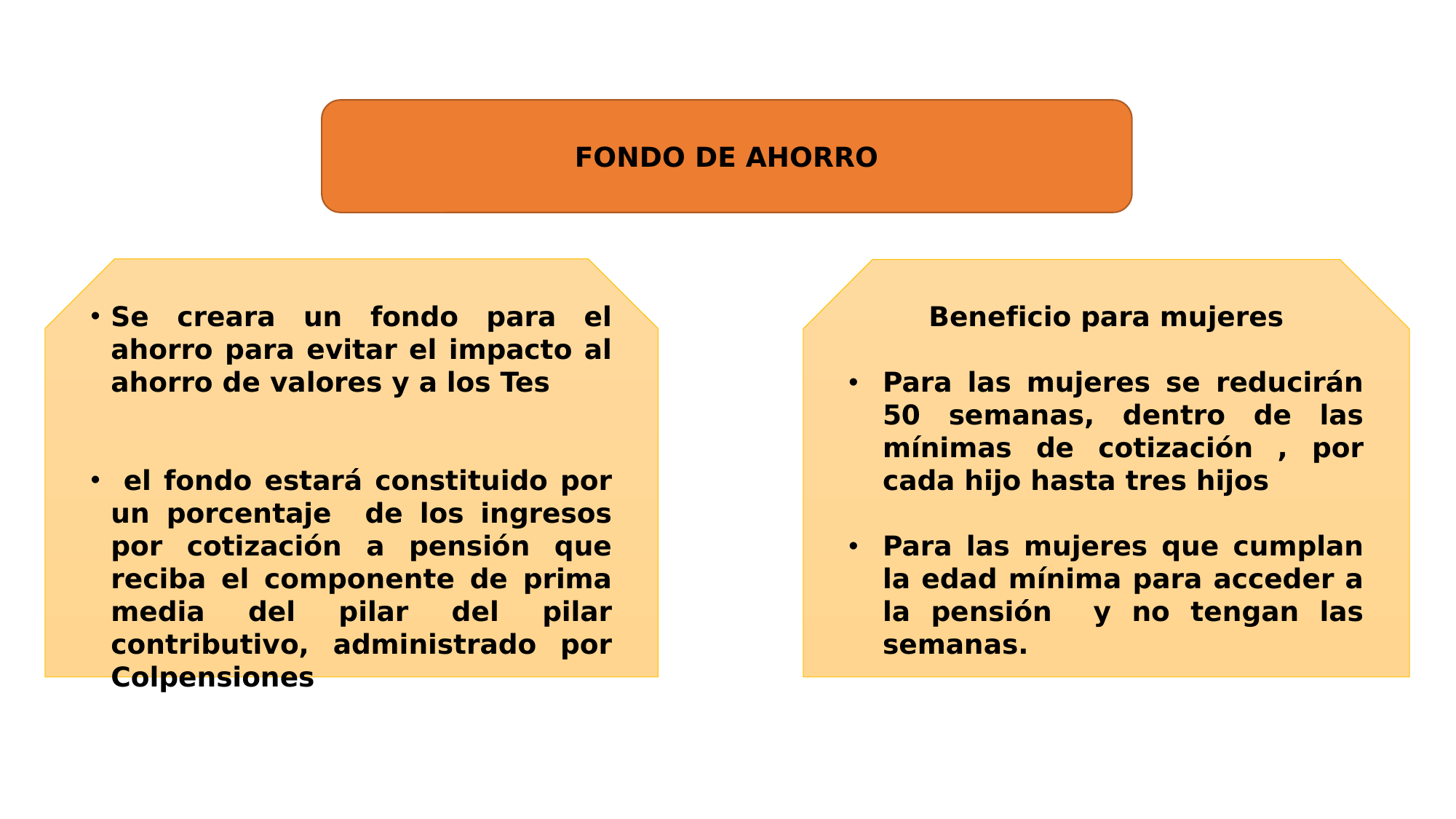

FONDO DE AHORRO
Se creara un fondo para el ahorro para evitar el impacto al ahorro de valores y a los Tes

 el fondo estará constituido por un porcentaje  de los ingresos por cotización a pensión que reciba el componente de prima media del pilar del pilar contributivo, administrado por Colpensiones
Beneficio para mujeres

Para las mujeres se reducirán 50 semanas, dentro de las mínimas de cotización , por cada hijo hasta tres hijos

Para las mujeres que cumplan la edad mínima para acceder a la pensión  y no tengan las semanas.